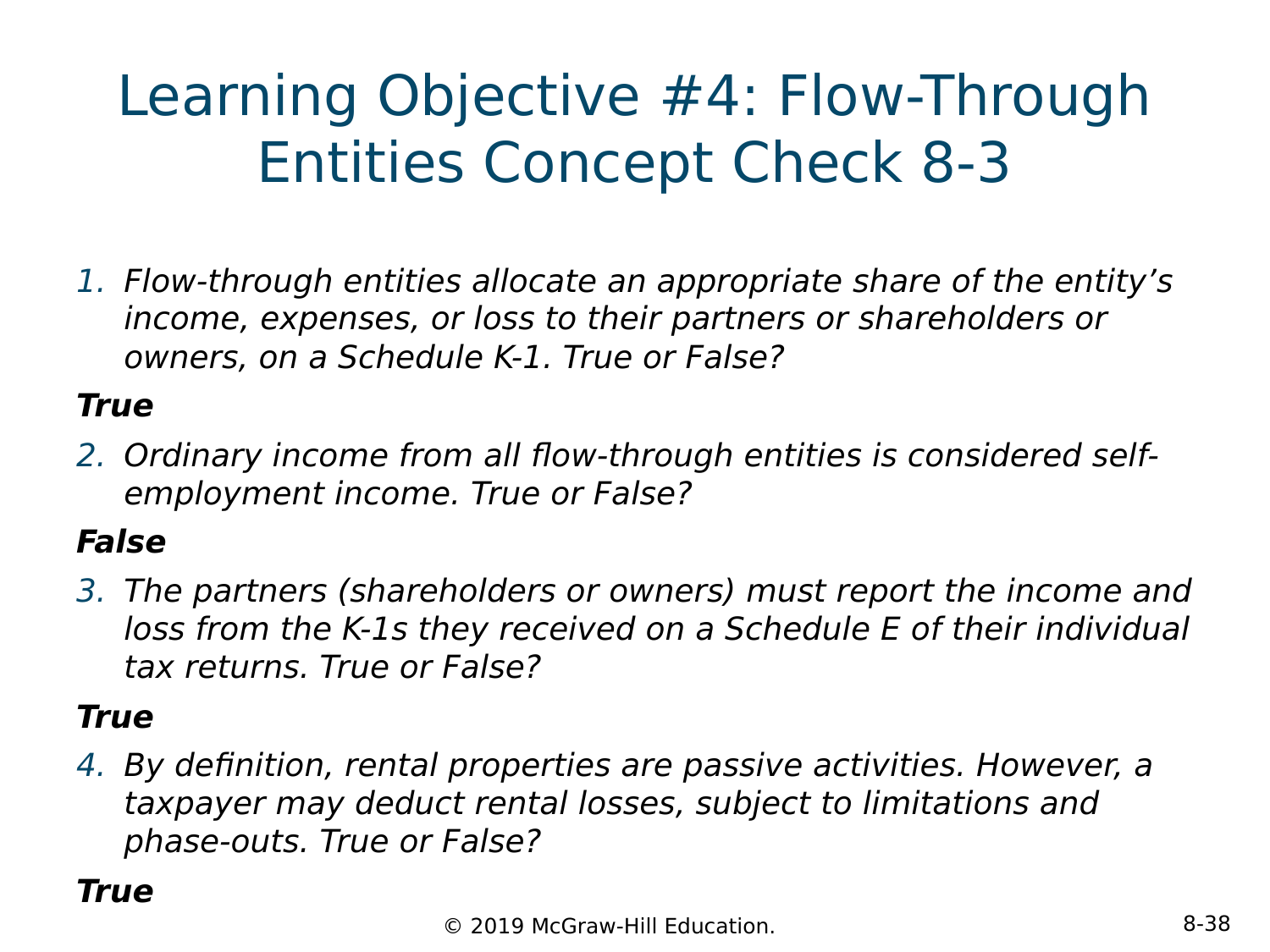

# Learning Objective #4: Flow-Through Entities Concept Check 8-3
Flow-through entities allocate an appropriate share of the entity’s income, expenses, or loss to their partners or shareholders or owners, on a Schedule K-1. True or False?
True
Ordinary income from all flow-through entities is considered self-employment income. True or False?
False
The partners (shareholders or owners) must report the income and loss from the K-1s they received on a Schedule E of their individual tax returns. True or False?
True
By definition, rental properties are passive activities. However, a taxpayer may deduct rental losses, subject to limitations and phase-outs. True or False?
True